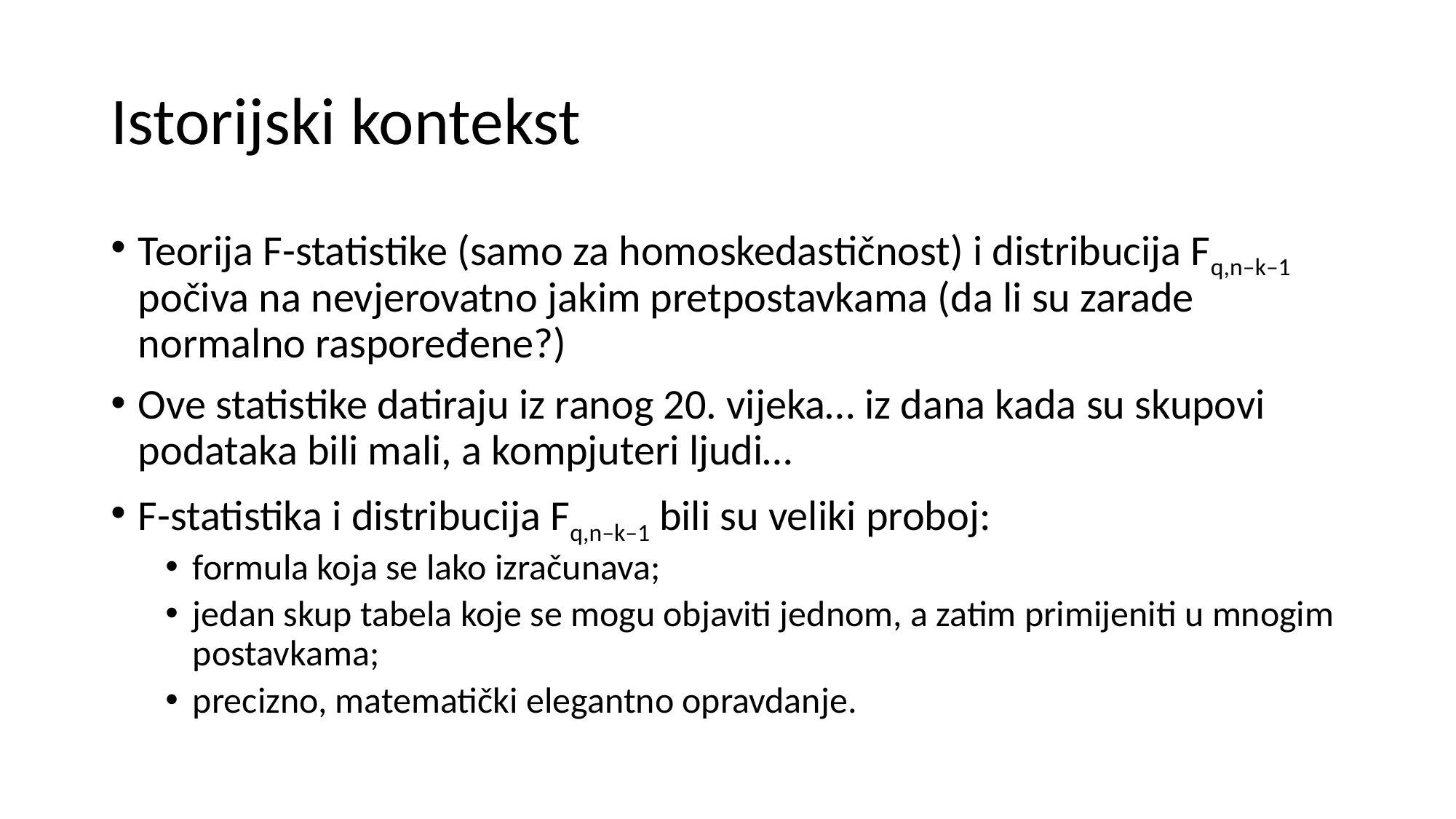

# Istorijski kontekst
Teorija F-statistike (samo za homoskedastičnost) i distribucija Fq,n–k–1 počiva na nevjerovatno jakim pretpostavkama (da li su zarade normalno raspoređene?)
Ove statistike datiraju iz ranog 20. vijeka… iz dana kada su skupovi podataka bili mali, a kompjuteri ljudi…
F-statistika i distribucija Fq,n–k–1 bili su veliki proboj:
formula koja se lako izračunava;
jedan skup tabela koje se mogu objaviti jednom, a zatim primijeniti u mnogim postavkama;
precizno, matematički elegantno opravdanje.